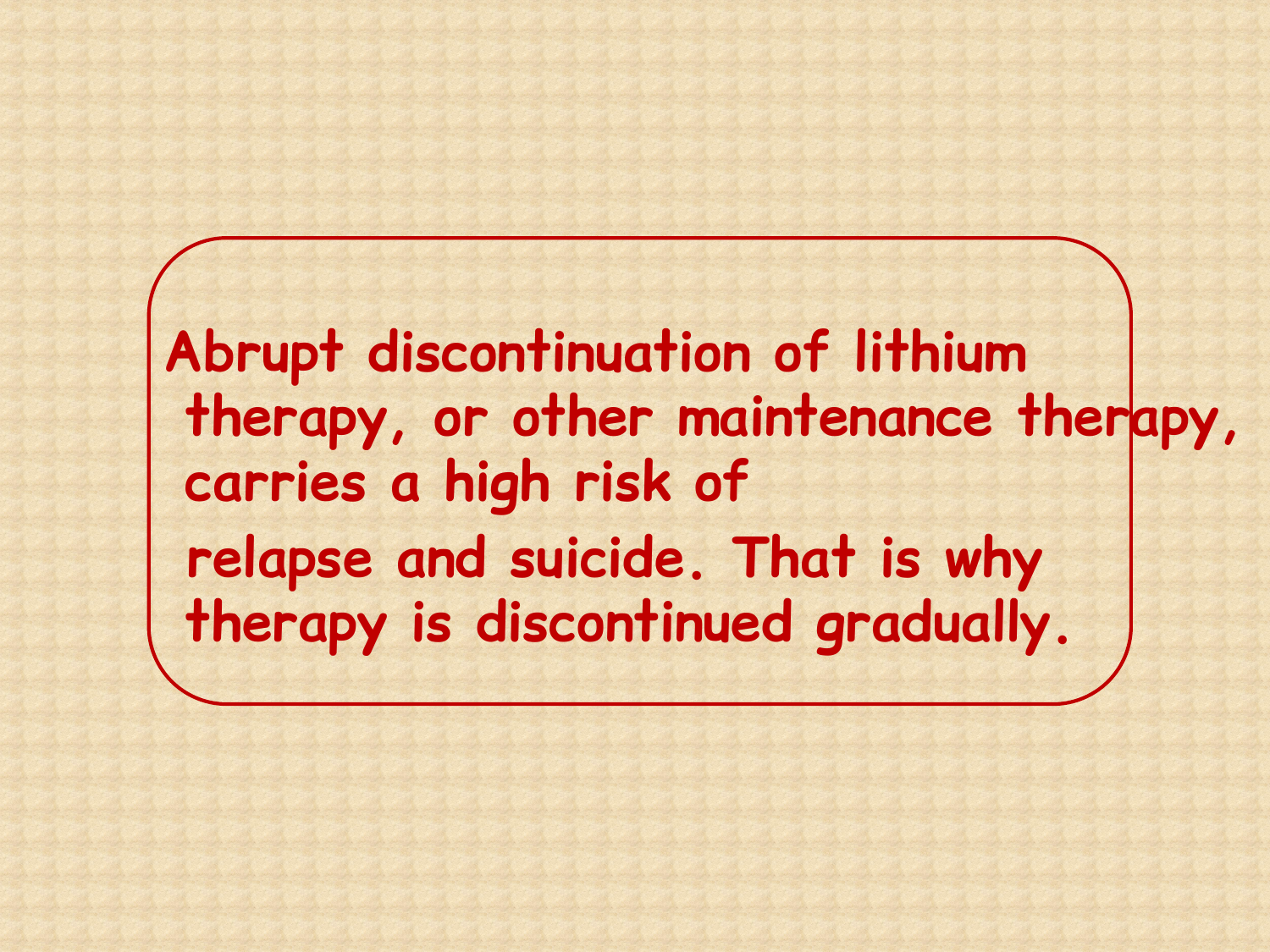

Abrupt discontinuation of lithium therapy, or other maintenance therapy, carries a high risk of
  relapse and suicide. That is why therapy is discontinued gradually.